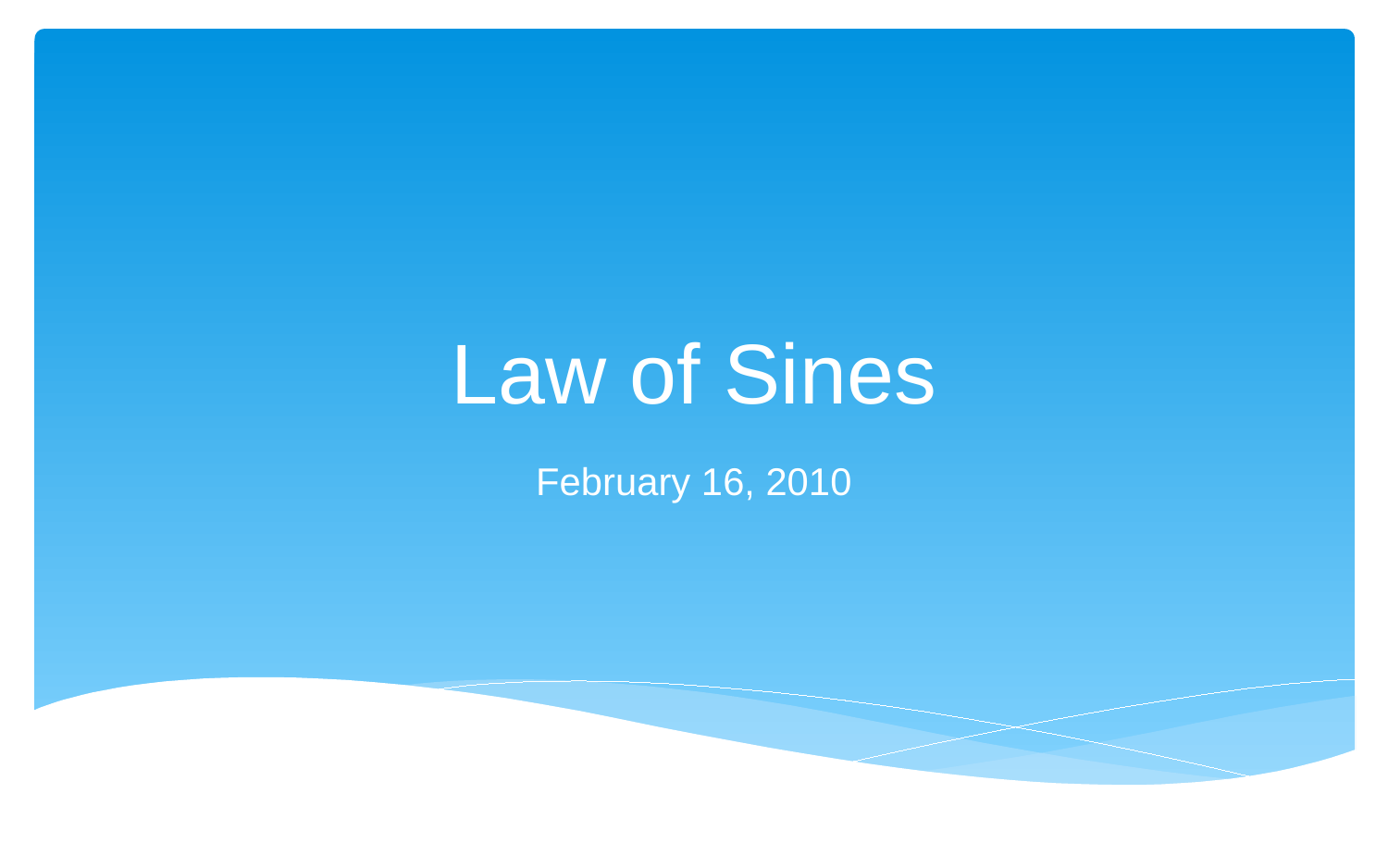

# Law of Sines
February 16, 2010